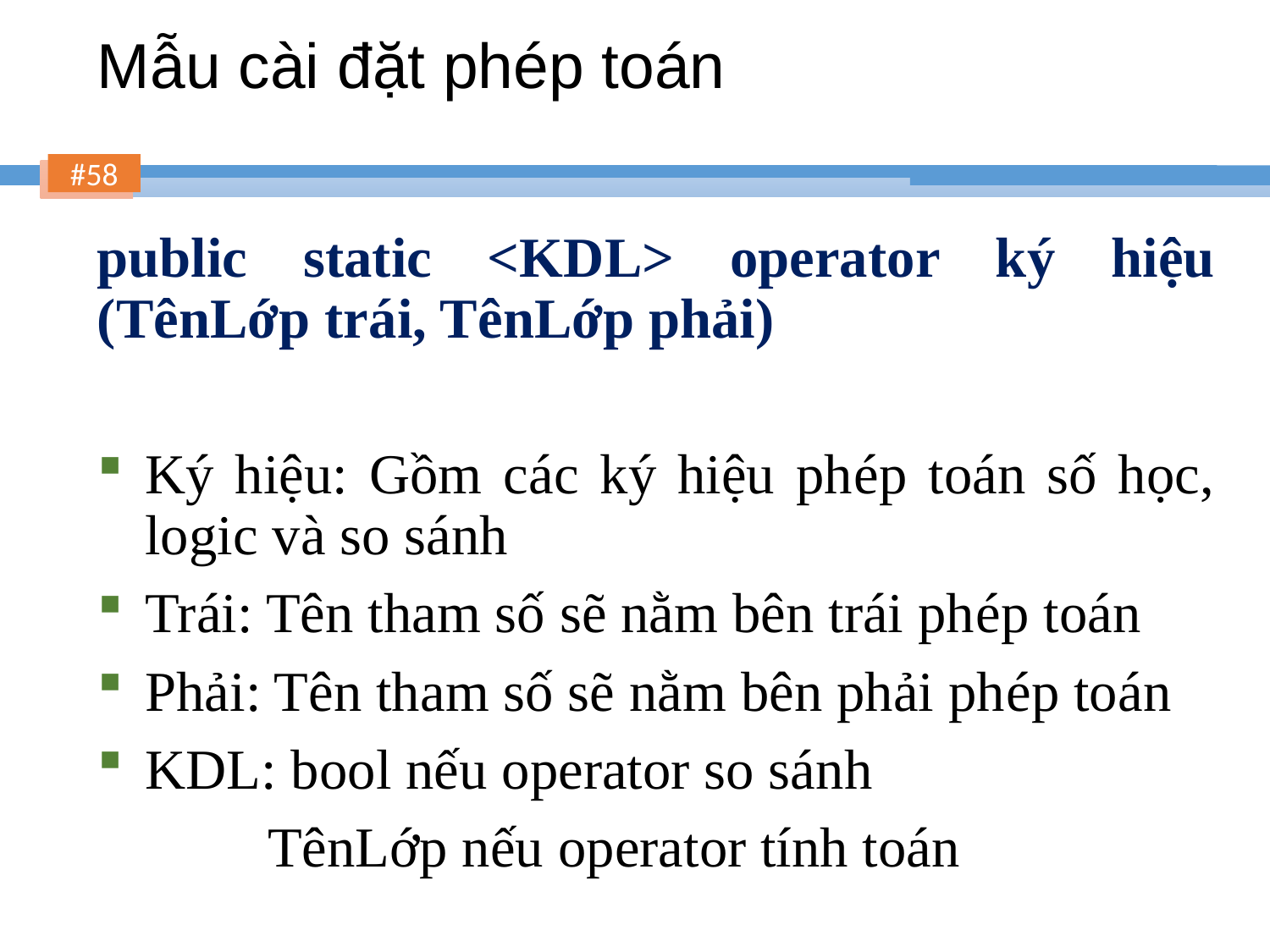

# Mẫu cài đặt phép toán
public static <KDL> operator ký hiệu (TênLớp trái, TênLớp phải)

Ký hiệu: Gồm các ký hiệu phép toán số học, logic và so sánh
Trái: Tên tham số sẽ nằm bên trái phép toán
Phải: Tên tham số sẽ nằm bên phải phép toán
KDL: bool nếu operator so sánh
            TênLớp nếu operator tính toán

58